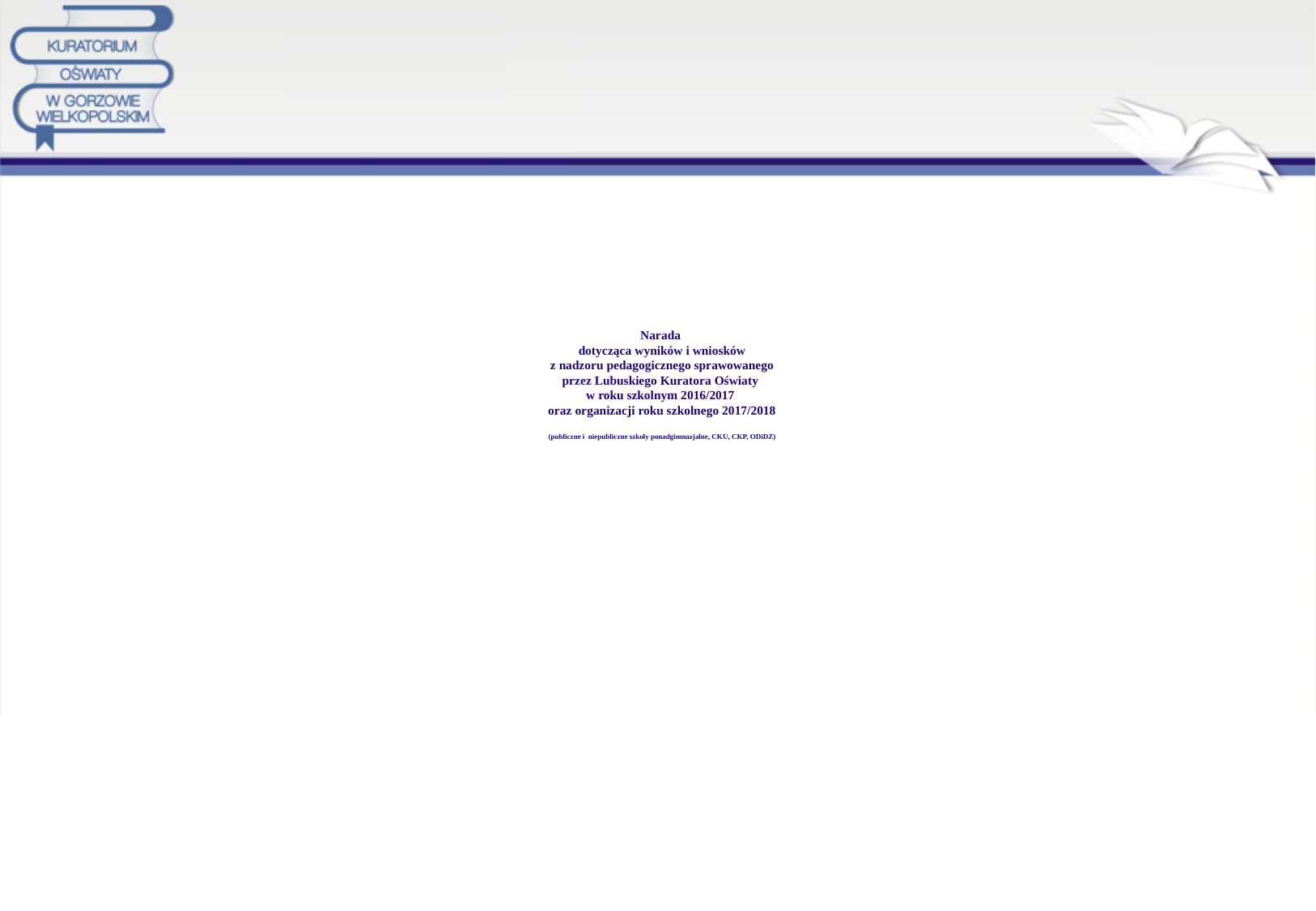

# Narada dotycząca wyników i wniosków z nadzoru pedagogicznego sprawowanego przez Lubuskiego Kuratora Oświaty w roku szkolnym 2016/2017 oraz organizacji roku szkolnego 2017/2018 (publiczne i  niepubliczne szkoły ponadgimnazjalne, CKU, CKP, ODiDZ)